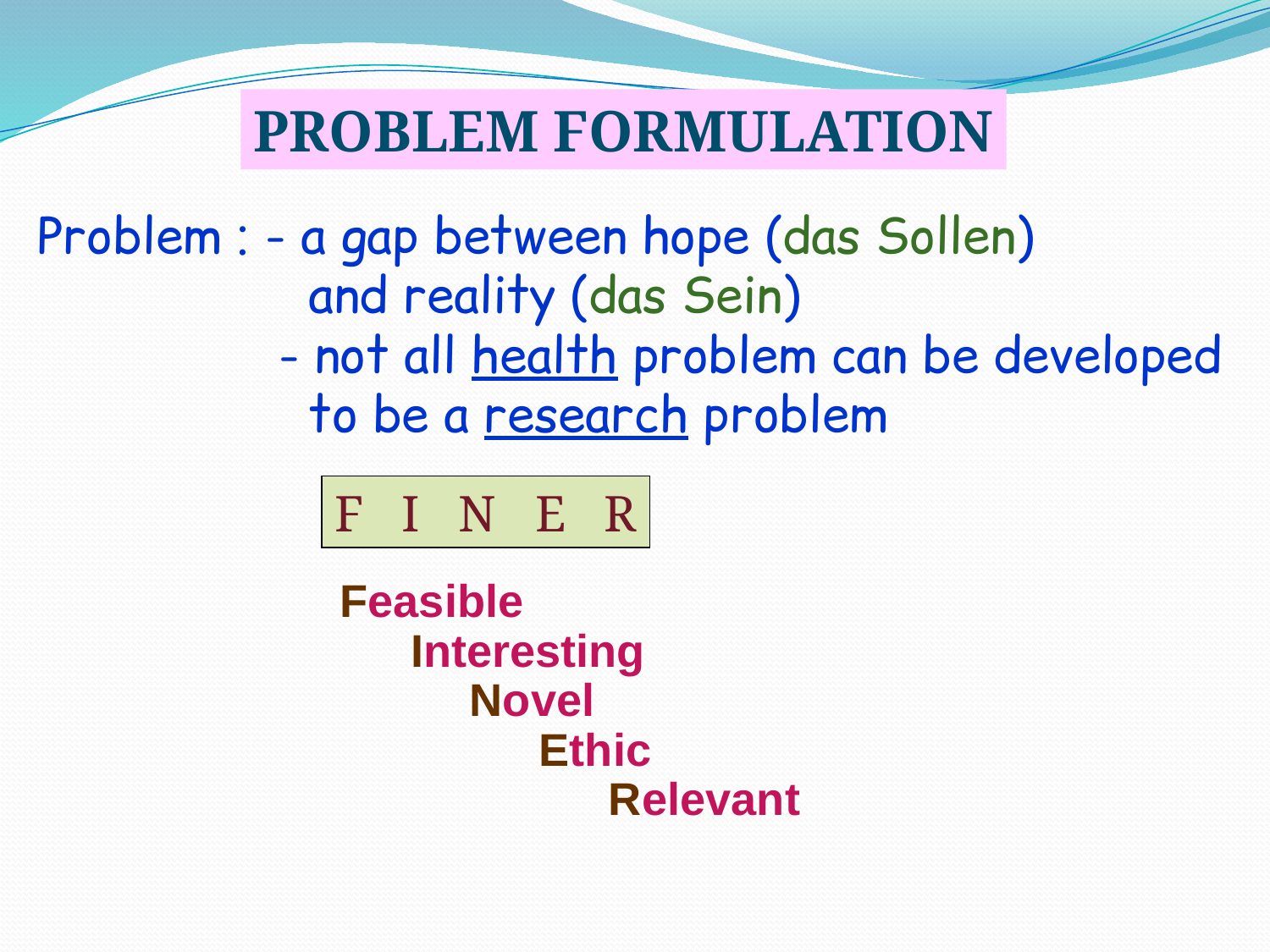

PROBLEM FORMULATION
  Problem : - a gap between hope (das Sollen)
                    and reality (das Sein)
                  - not all health problem can be developed
                    to be a research problem

F   I   N   E   R
Feasible
Interesting
Novel
Ethic
Relevant